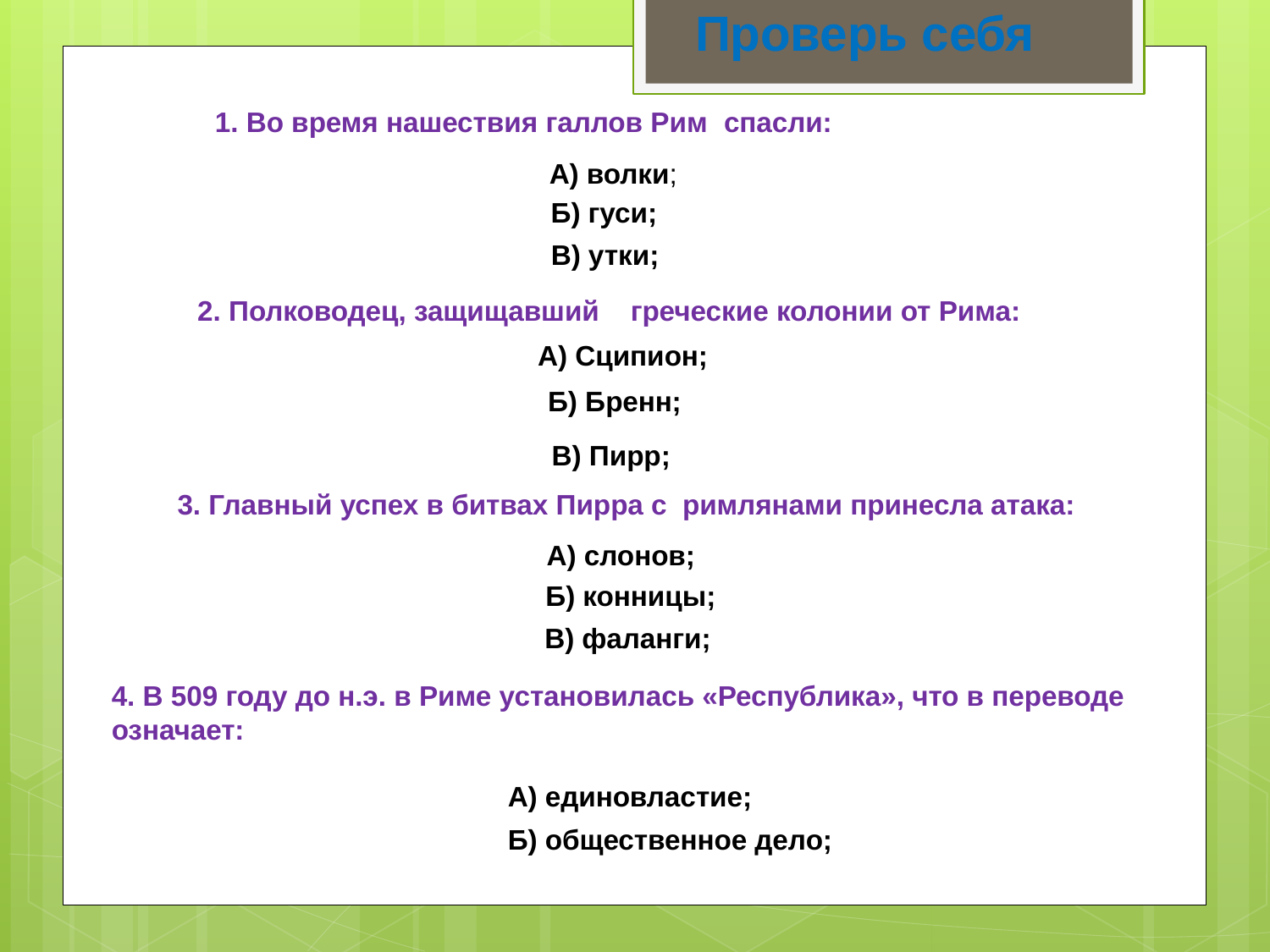

# Проверь себя
 1. Во время нашествия галлов Рим  спасли:

А) волки;
Б) гуси;
В) утки;
2. Полководец, защищавший    греческие колонии от Рима:
А) Сципион;
Б) Бренн;
В) Пирр;
3. Главный успех в битвах Пирра с  римлянами принесла атака:
А) слонов;
Б) конницы;
В) фаланги;
4. В 509 году до н.э. в Риме установилась «Республика», что в переводе означает:
А) единовластие;
Б) общественное дело;